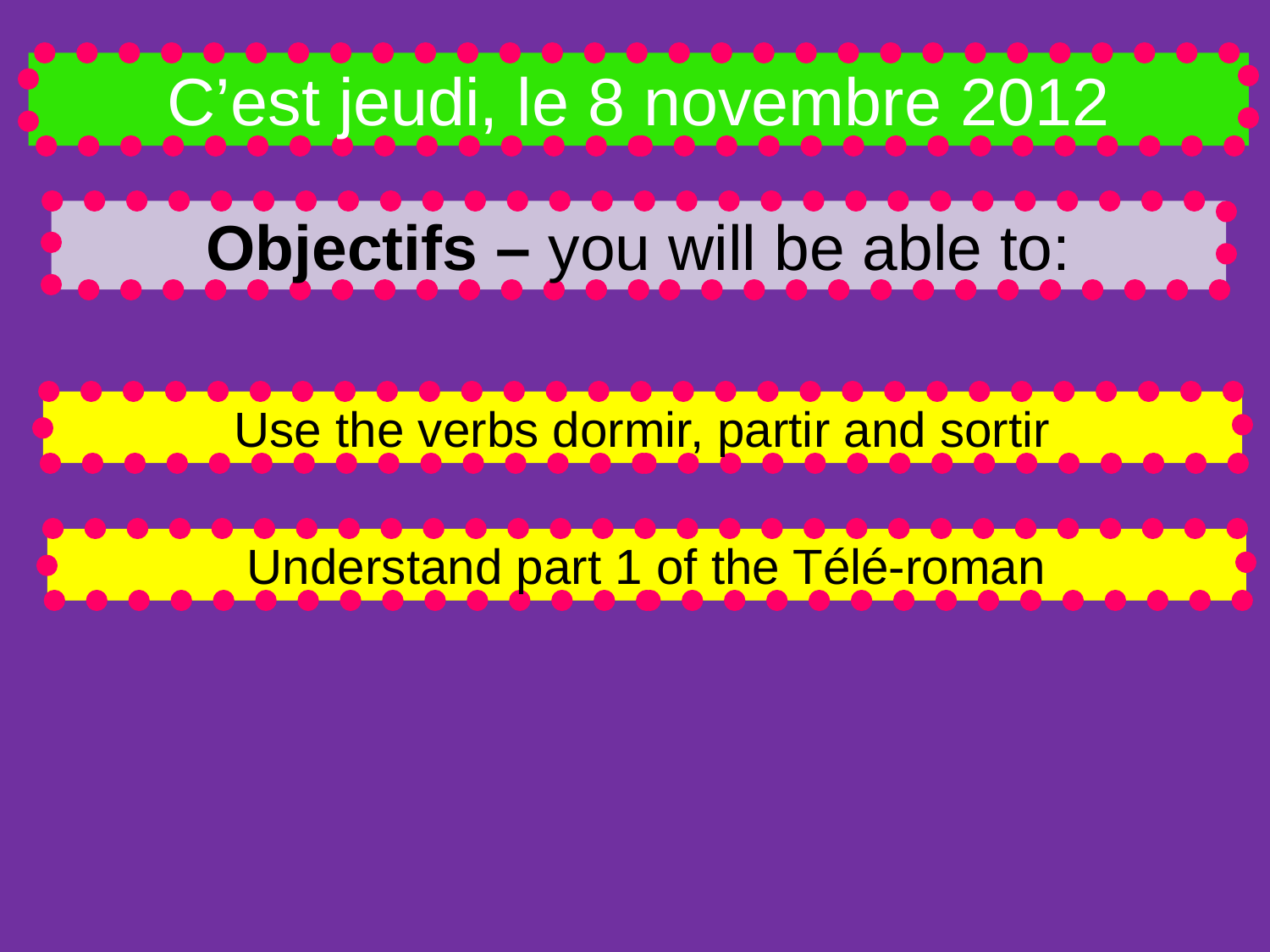

C’est jeudi, le 8 novembre 2012
Objectifs – you will be able to:
Use the verbs dormir, partir and sortir
Understand part 1 of the Télé-roman